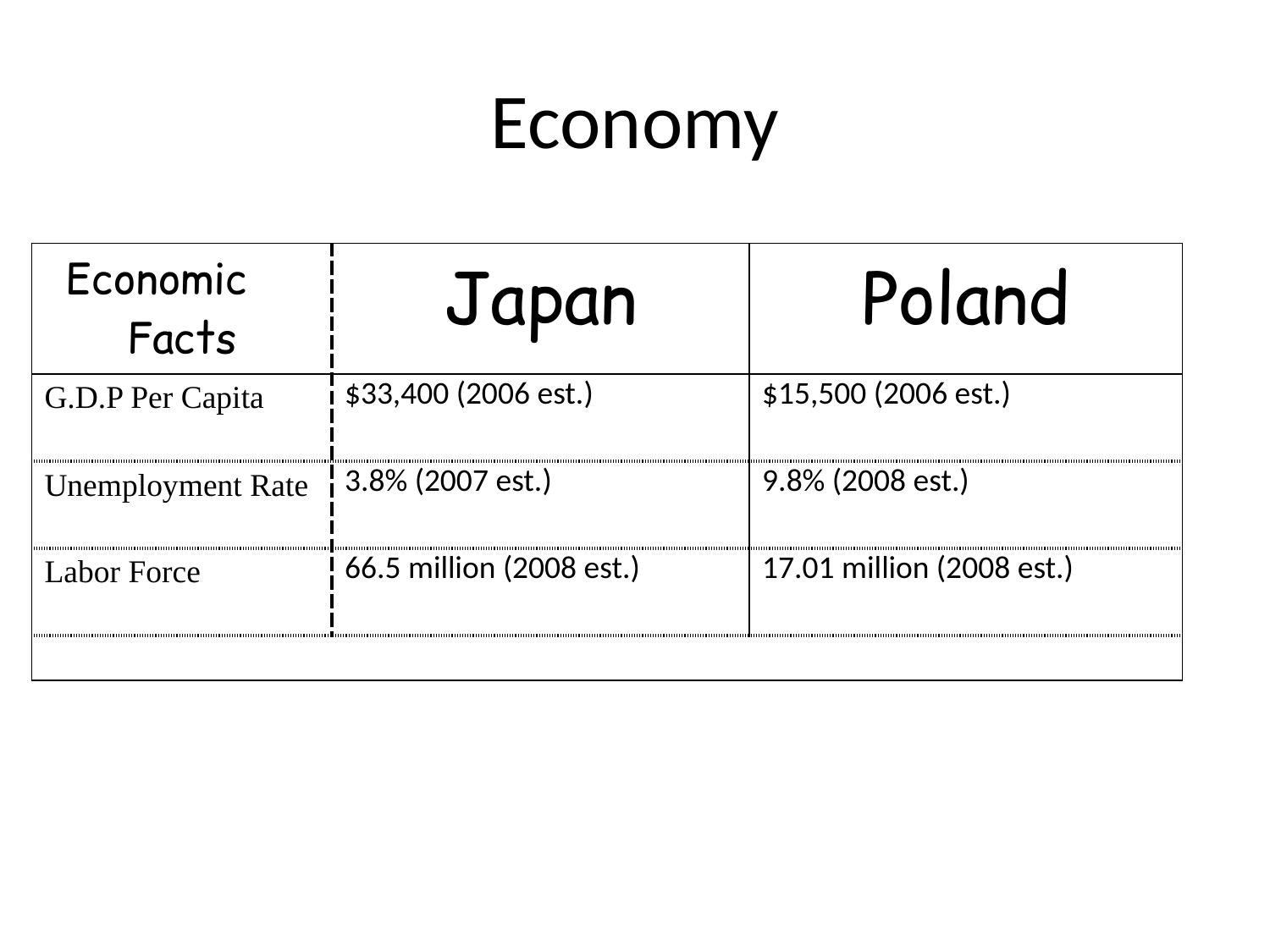

# Economy
| Economic Facts | Japan | Poland |
| --- | --- | --- |
| G.D.P Per Capita | $33,400 (2006 est.) | $15,500 (2006 est.) |
| Unemployment Rate | 3.8% (2007 est.) | 9.8% (2008 est.) |
| Labor Force | 66.5 million (2008 est.) | 17.01 million (2008 est.) |
|  |  |  |